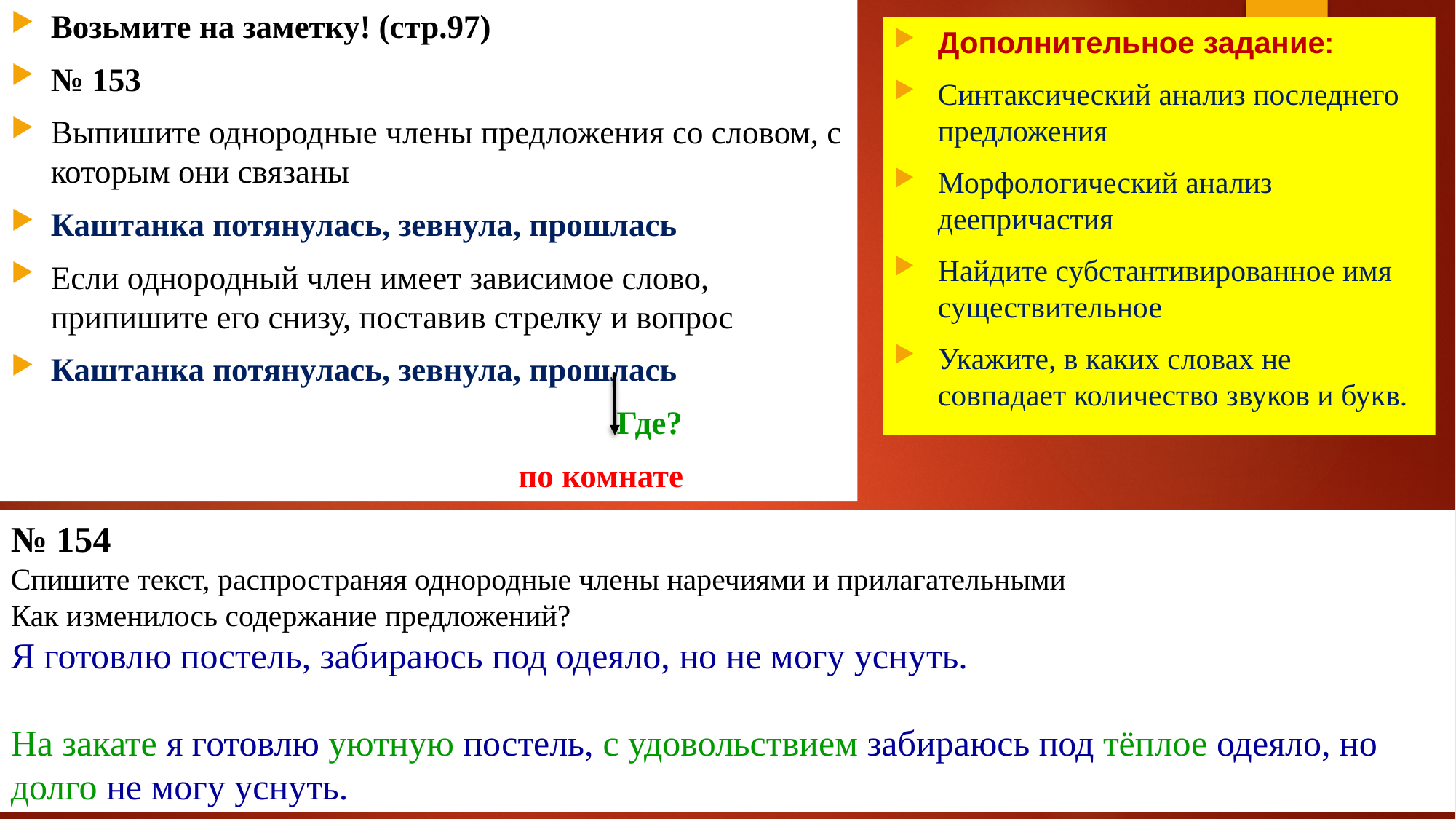

Возьмите на заметку! (стр.97)
№ 153
Выпишите однородные члены предложения со словом, с которым они связаны
Каштанка потянулась, зевнула, прошлась
Если однородный член имеет зависимое слово, припишите его снизу, поставив стрелку и вопрос
Каштанка потянулась, зевнула, прошлась
                                                                          Где?
                                                              по комнате

Дополнительное задание:
Синтаксический анализ последнего предложения
Морфологический анализ деепричастия
Найдите субстантивированное имя существительное
Укажите, в каких словах не совпадает количество звуков и букв.
№ 154
Спишите текст, распространяя однородные члены наречиями и прилагательными
Как изменилось содержание предложений?
Я готовлю постель, забираюсь под одеяло, но не могу уснуть.

На закате я готовлю уютную постель, с удовольствием забираюсь под тёплое одеяло, но долго не могу уснуть.